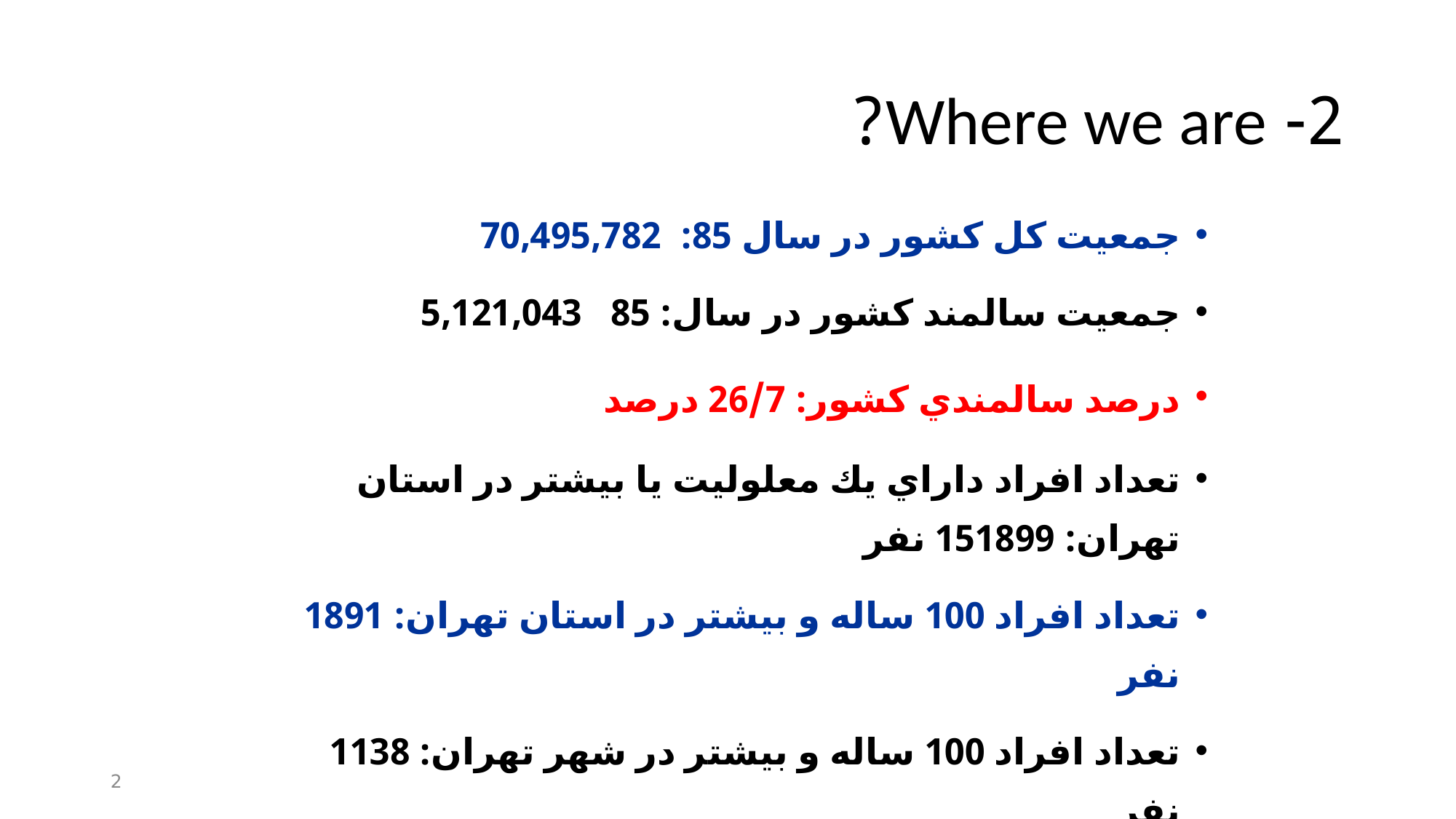

# 2- Where we are?
جمعيت كل كشور در سال 85:  70,495,782
جمعيت سالمند كشور در سال: 85   5,121,043
درصد سالمندي كشور: 26/7 درصد
تعداد افراد داراي يك معلوليت يا بيشتر در استان تهران: 151899 نفر
تعداد افراد 100 ساله و بيشتر در استان تهران: 1891 نفر
تعداد افراد 100 ساله و بيشتر در شهر تهران: 1138 نفر
2